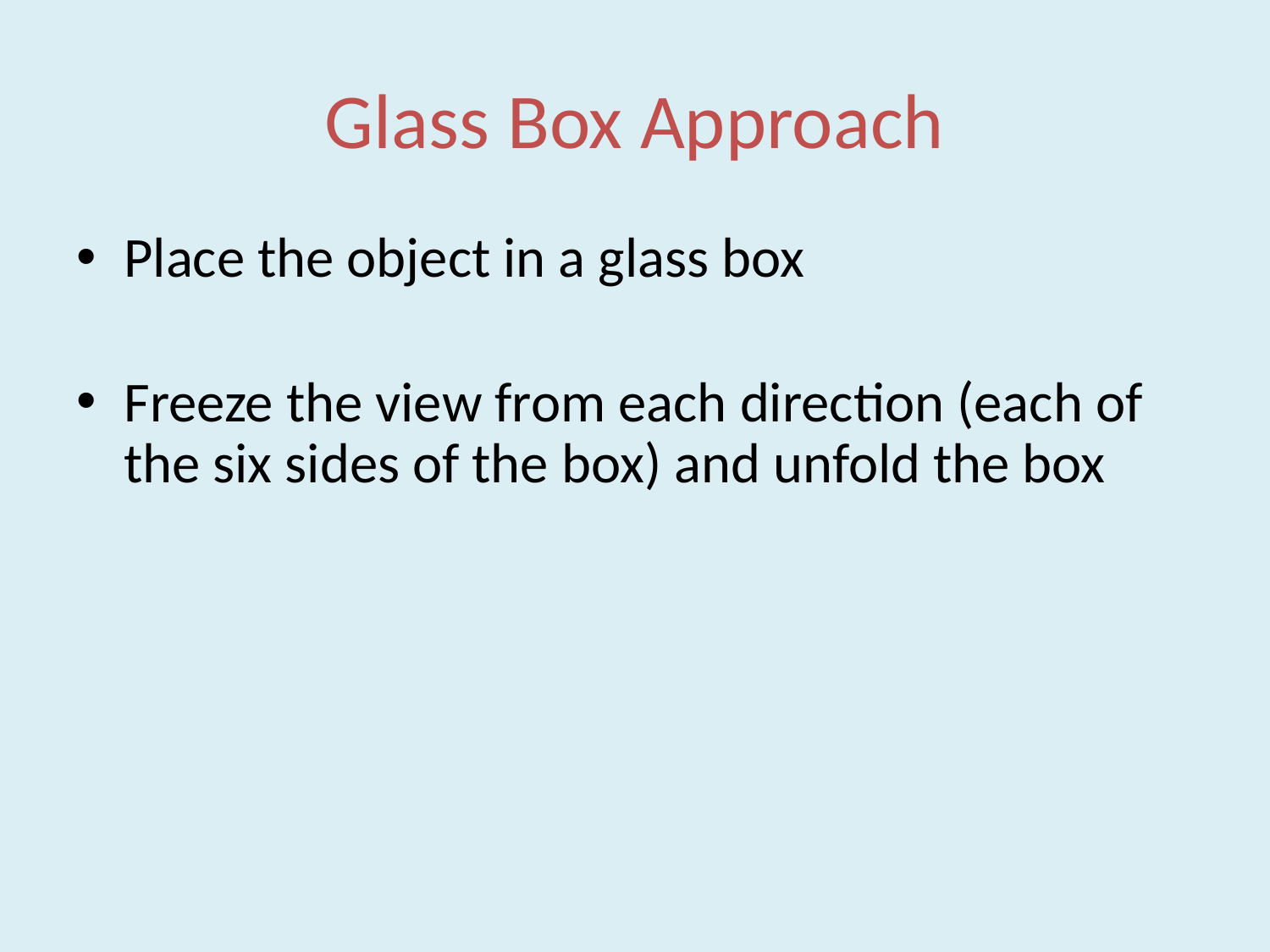

# Glass Box Approach
Place the object in a glass box

Freeze the view from each direction (each of the six sides of the box) and unfold the box